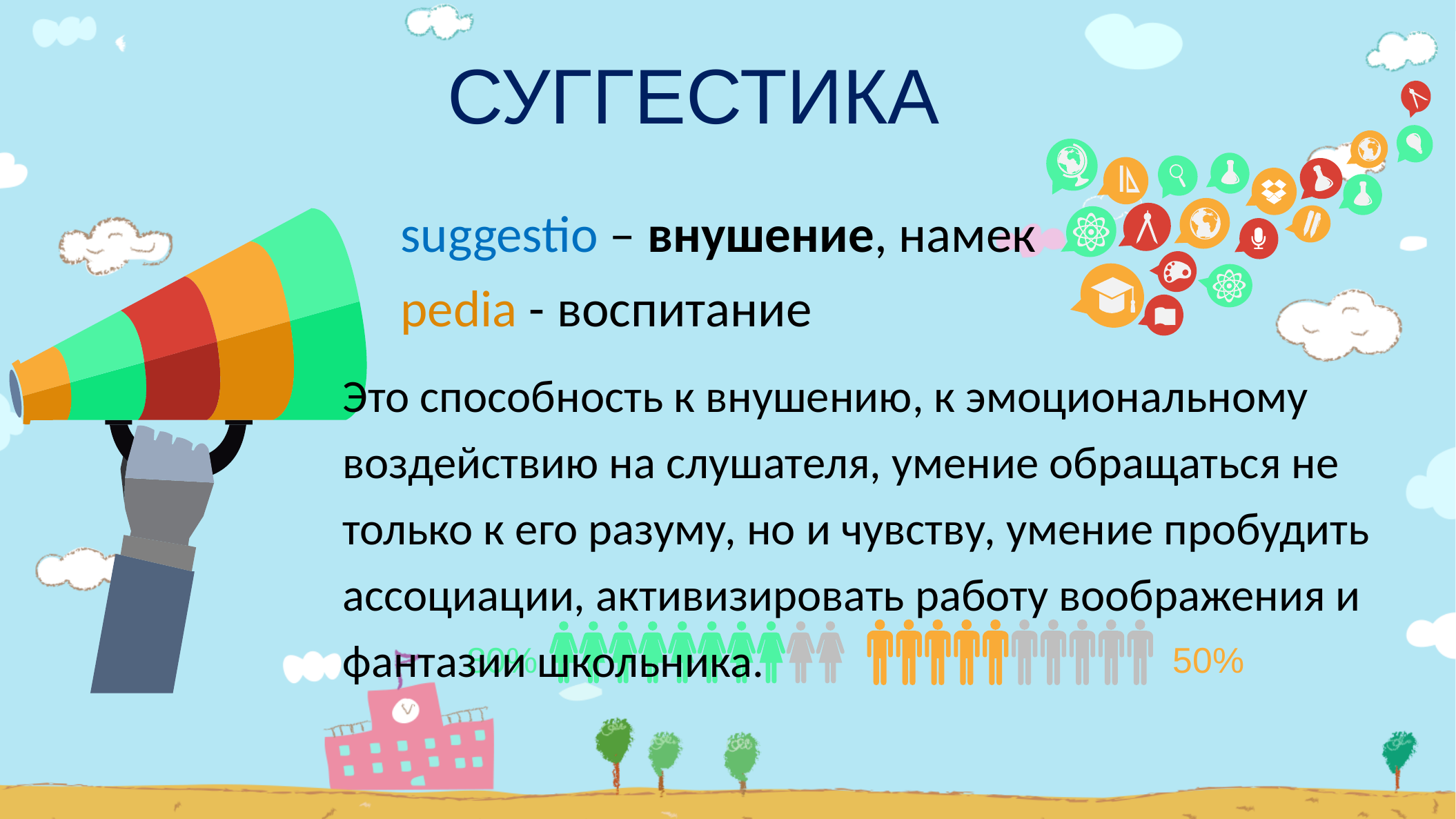

СУГГЕСТИКА

suggestio – внушение, намек
pedia - воспитание

Это способность к внушению, к эмоциональному воздействию на слушателя, умение обращаться не только к его разуму, но и чувству, умение пробудить ассоциации, активизировать работу воображения и фантазии школьника.

80%
50%